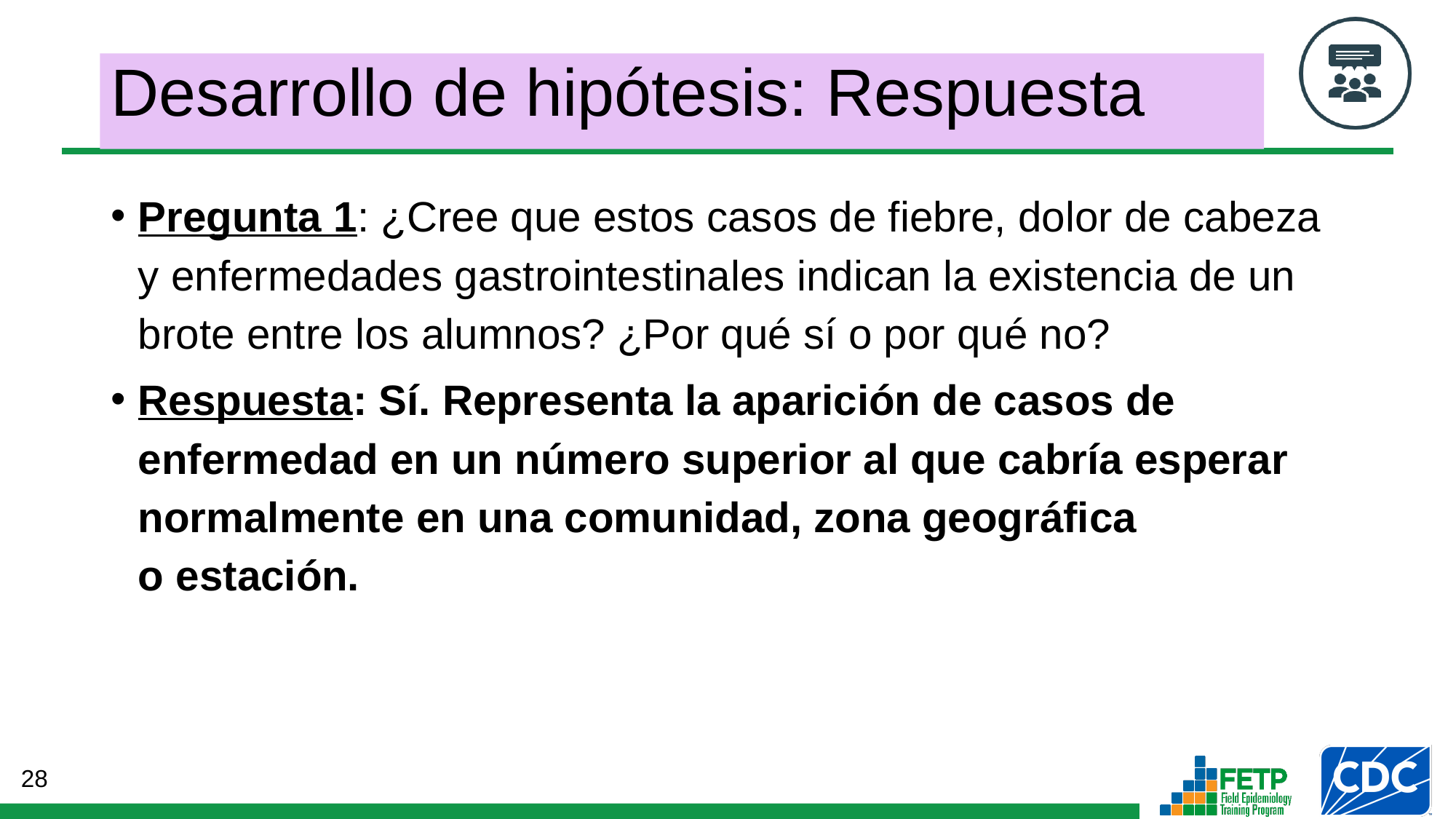

# Desarrollo de hipótesis: Respuesta
Pregunta 1: ¿Cree que estos casos de fiebre, dolor de cabeza y enfermedades gastrointestinales indican la existencia de un brote entre los alumnos? ¿Por qué sí o por qué no?
Respuesta: Sí. Representa la aparición de casos de enfermedad en un número superior al que cabría esperar normalmente en una comunidad, zona geográfica
o estación.